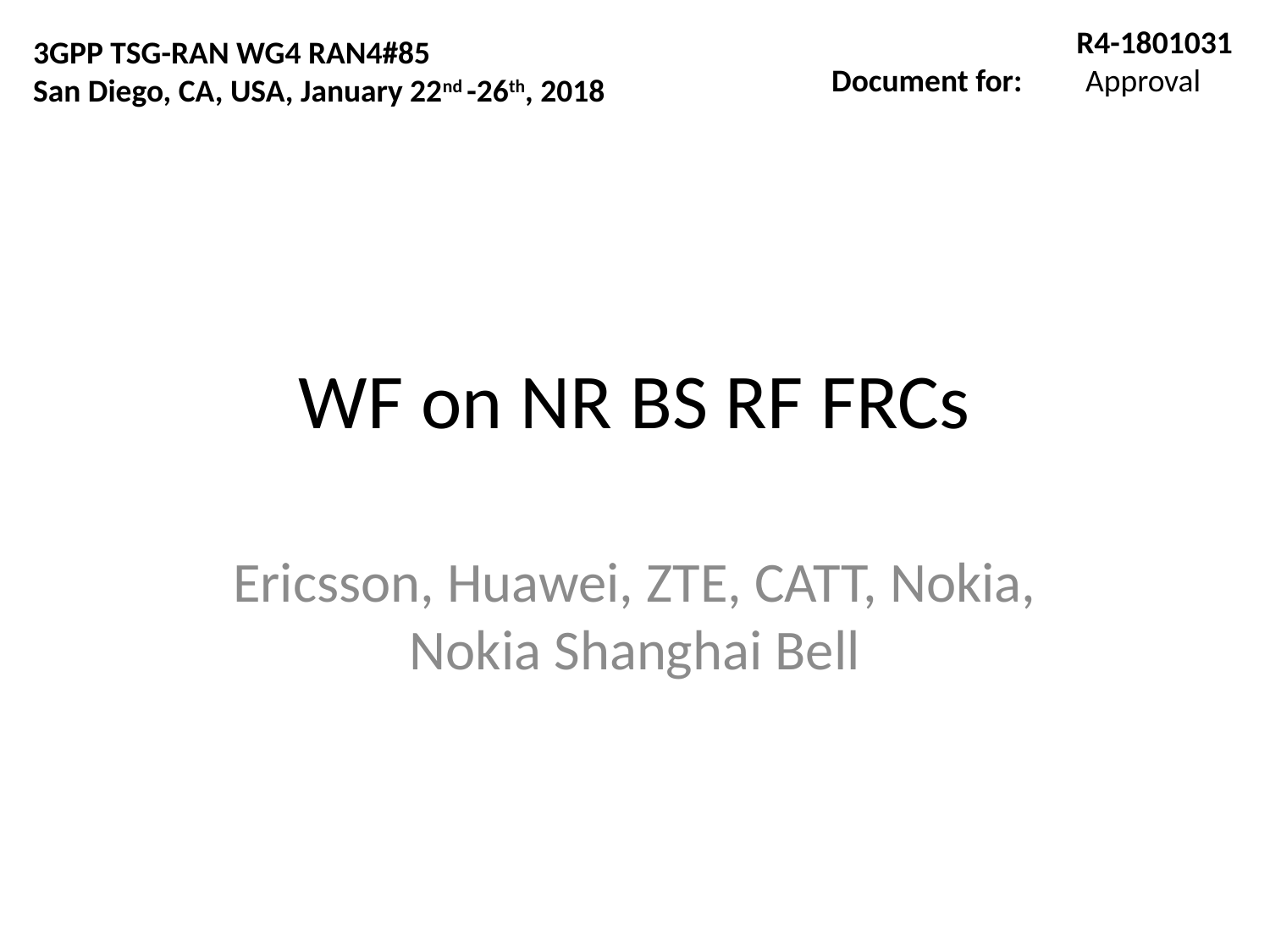

R4-1801031
Document for:	Approval
3GPP TSG-RAN WG4 RAN4#85
San Diego, CA, USA, January 22nd -26th, 2018
# WF on NR BS RF FRCs
Ericsson, Huawei, ZTE, CATT, Nokia, Nokia Shanghai Bell